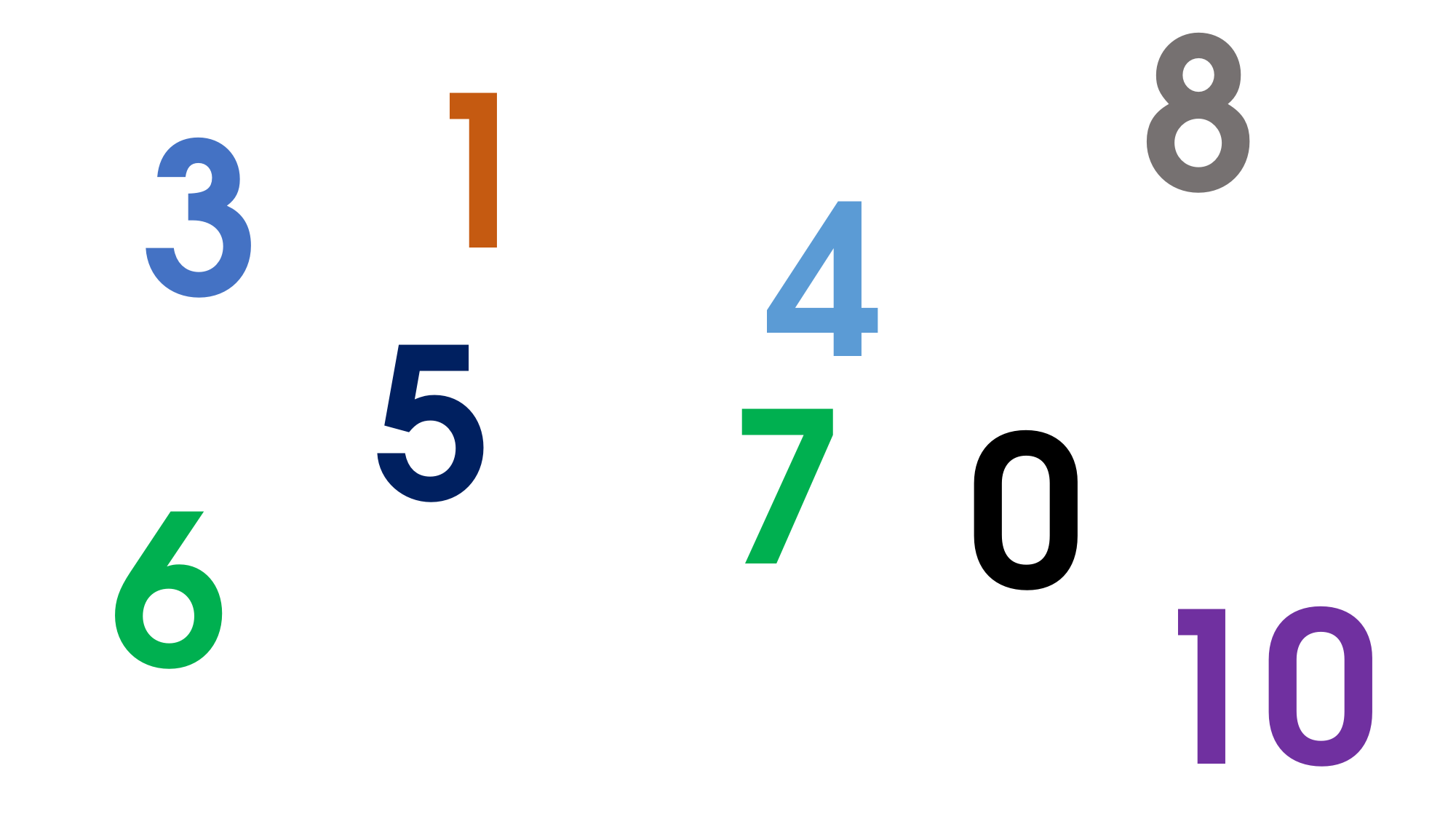

8
1
3
4
5
7
0
6
 10